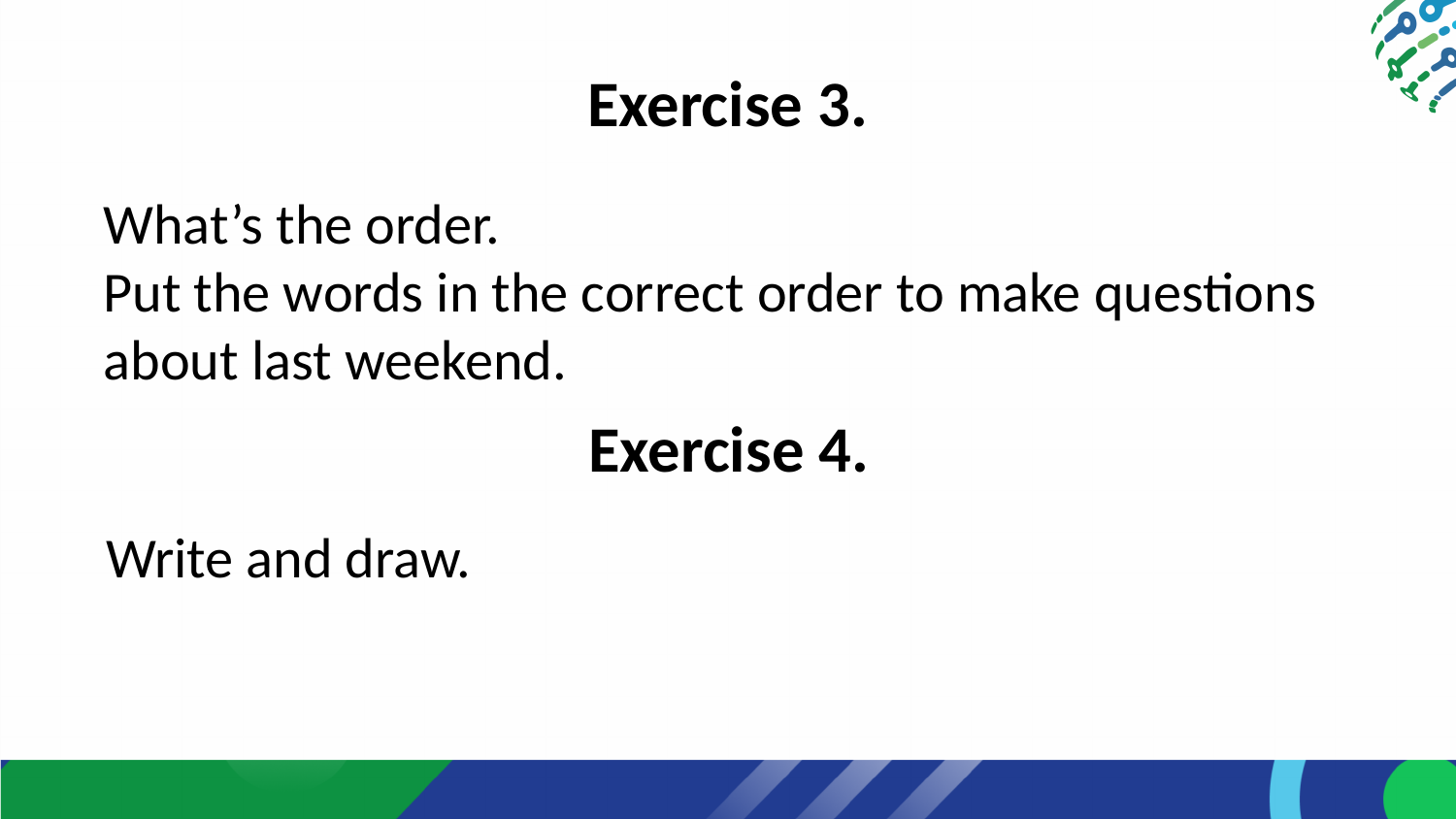

Exercise 3.
What’s the order.
Put the words in the correct order to make questions about last weekend.
Exercise 4.
Write and draw.